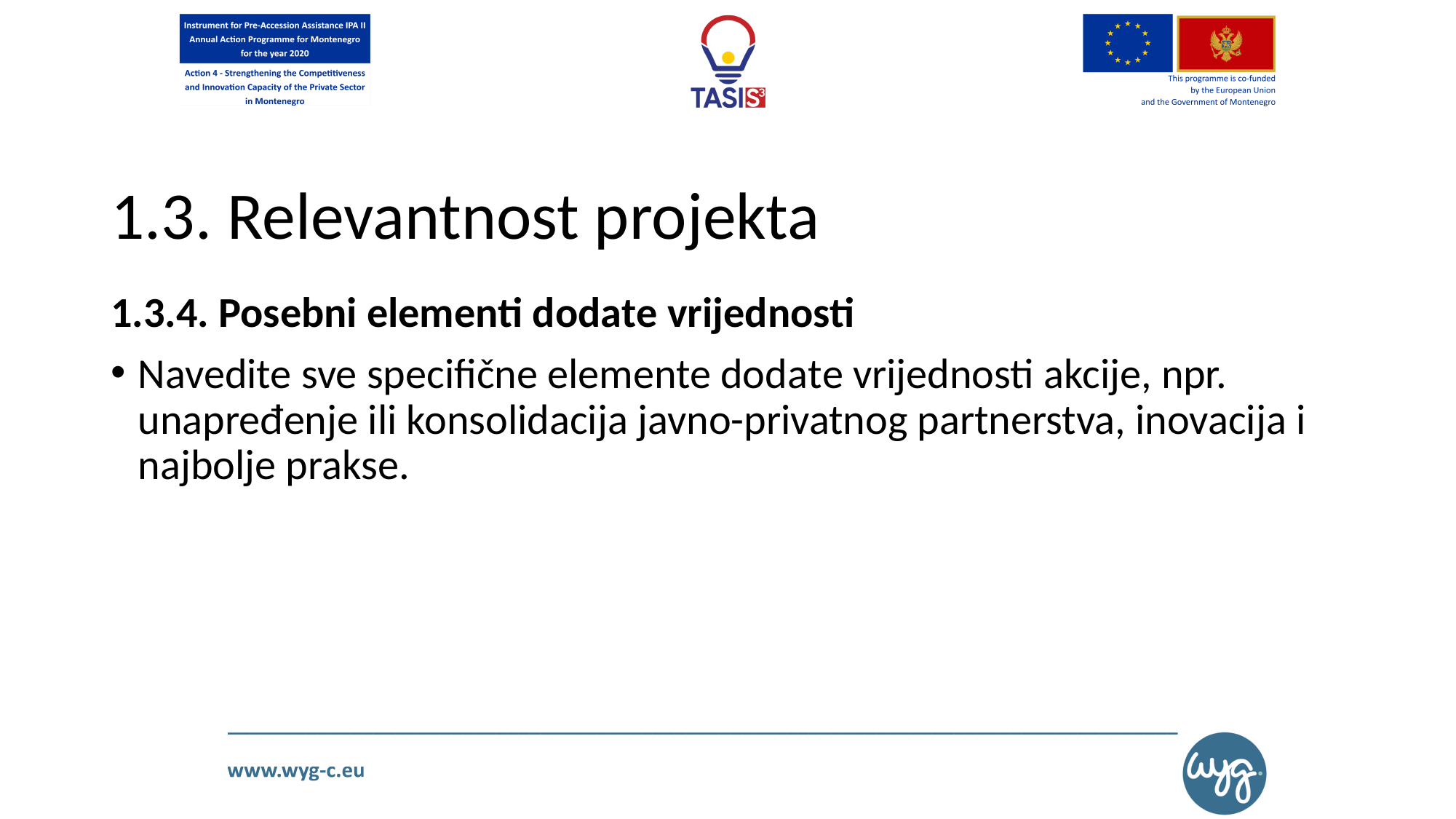

# 1.3. Relevantnost projekta
1.3.4. Posebni elementi dodate vrijednosti
Navedite sve specifične elemente dodate vrijednosti akcije, npr. unapređenje ili konsolidacija javno-privatnog partnerstva, inovacija i najbolje prakse.